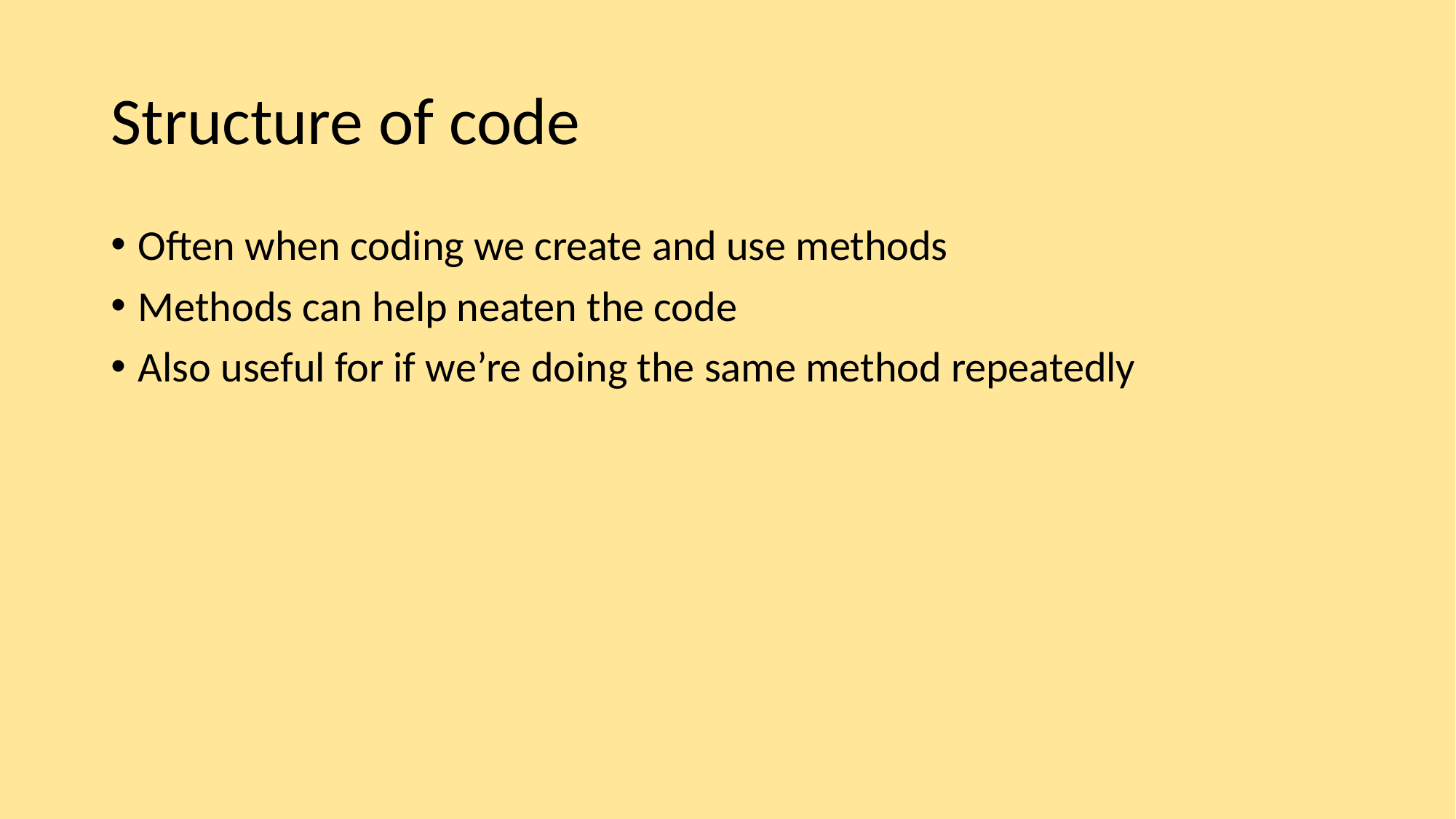

# Structure of code
Often when coding we create and use methods
Methods can help neaten the code
Also useful for if we’re doing the same method repeatedly